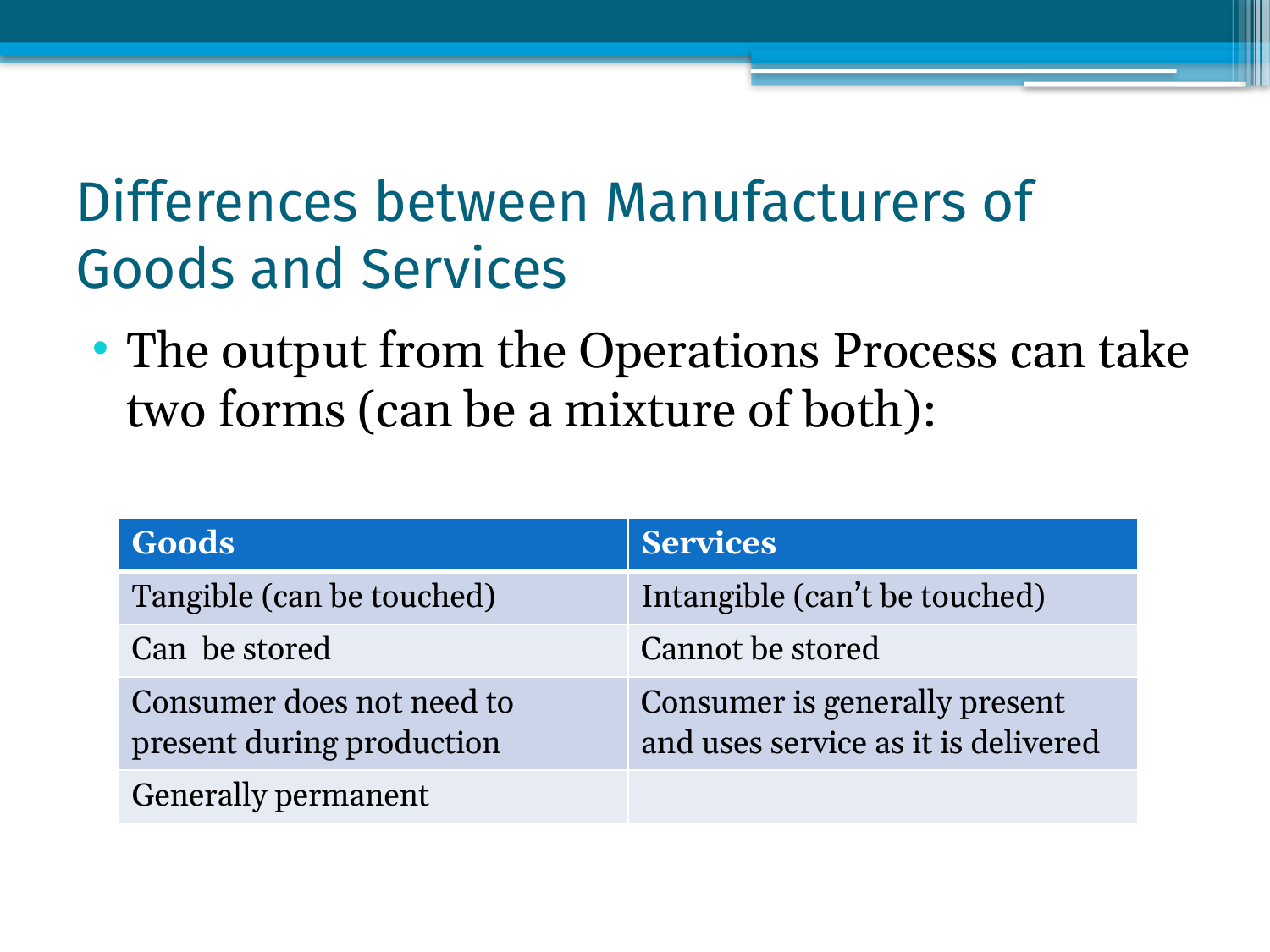

# Differences between Manufacturers of Goods and Services
The output from the Operations Process can take two forms (can be a mixture of both):

| Goods | Services |
| --- | --- |
| Tangible (can be touched) | Intangible (can’t be touched) |
| Can be stored | Cannot be stored |
| Consumer does not need to present during production | Consumer is generally present and uses service as it is delivered |
| Generally permanent |  |